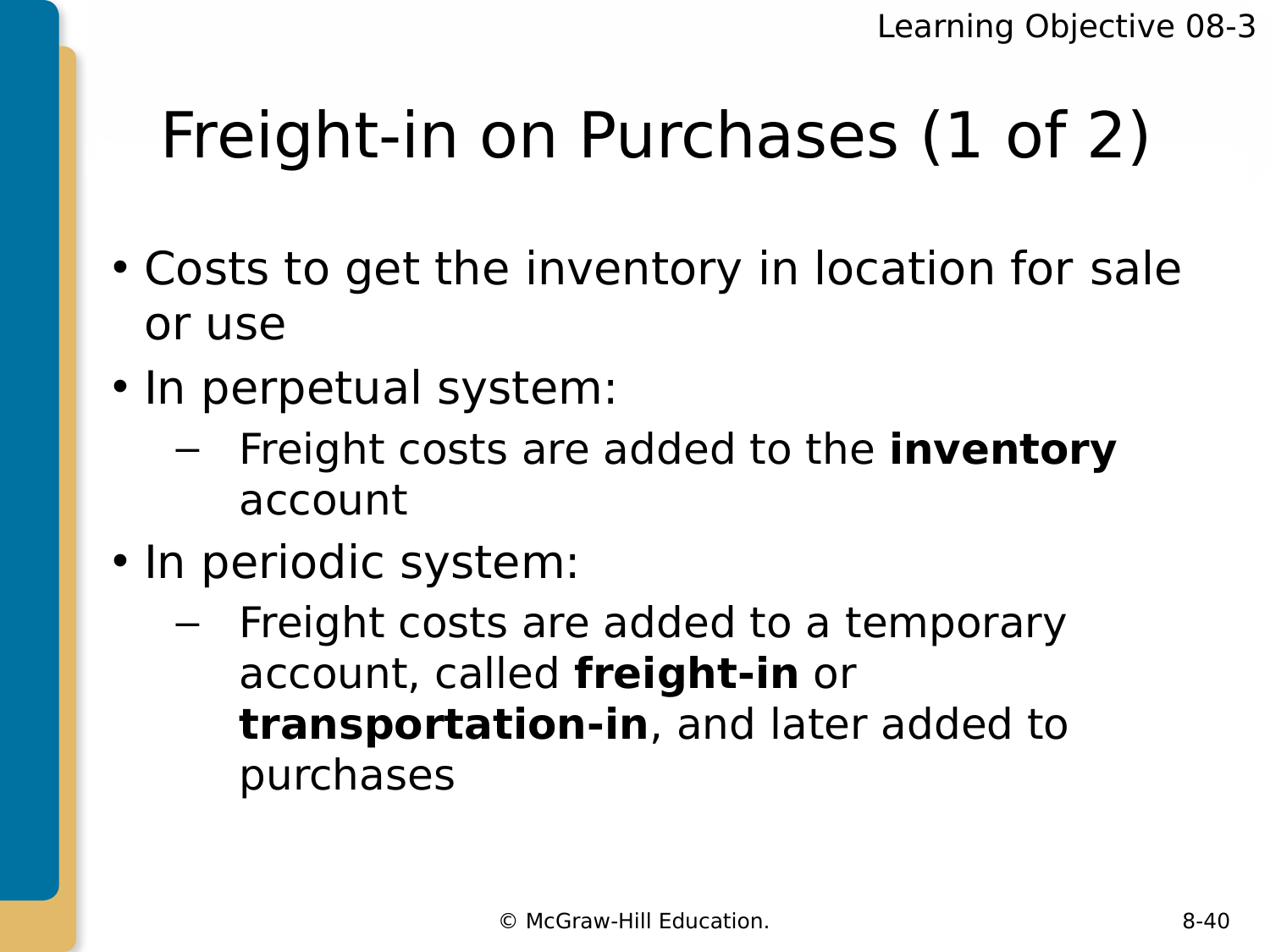

Learning Objective 08-3
# Freight-in on Purchases (1 of 2)
Costs to get the inventory in location for sale or use
In perpetual system:
Freight costs are added to the inventory account
In periodic system:
Freight costs are added to a temporary account, called freight-in or transportation-in, and later added to purchases